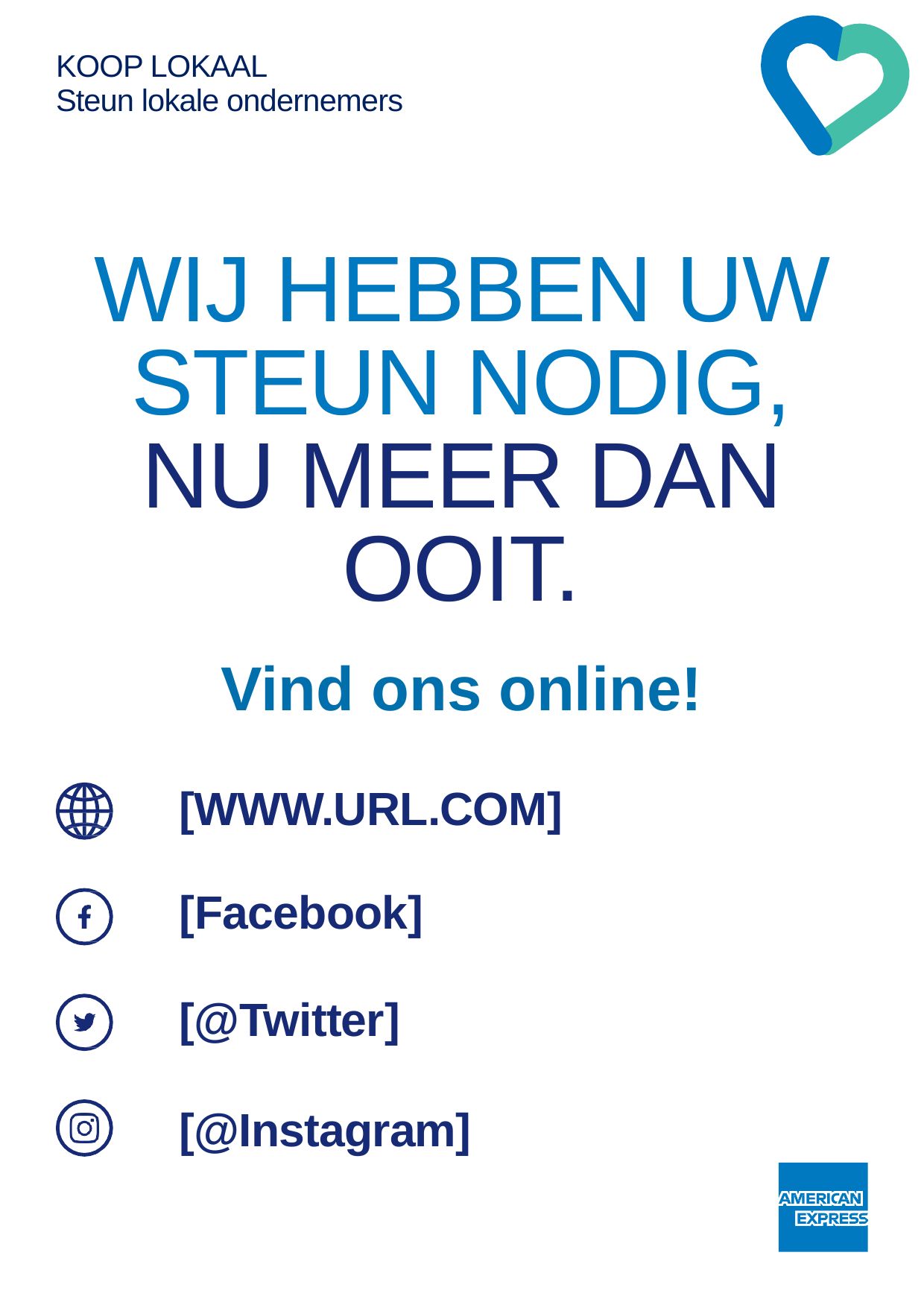

KOOP LOKAAL
Steun lokale ondernemers
WIJ HEBBEN UW STEUN NODIG,
NU MEER DAN OOIT.
Vind ons online!
[WWW.URL.COM]

[Facebook]

[@Twitter]

[@Instagram]